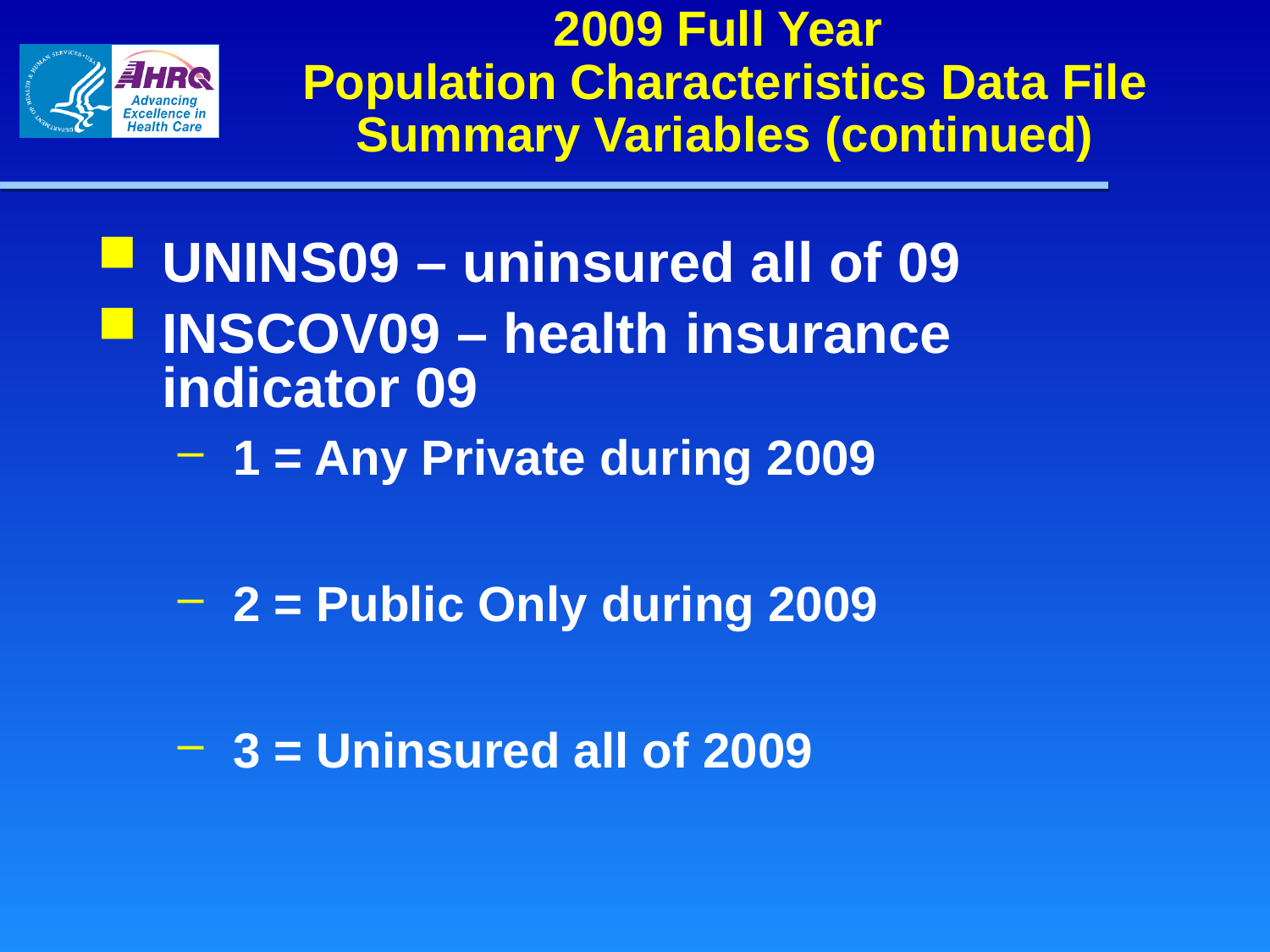

2009 Full Year
Population Characteristics Data File
Summary Variables (continued)
UNINS09 – uninsured all of 09
INSCOV09 – health insurance indicator 09
1 = Any Private during 2009

2 = Public Only during 2009

3 = Uninsured all of 2009